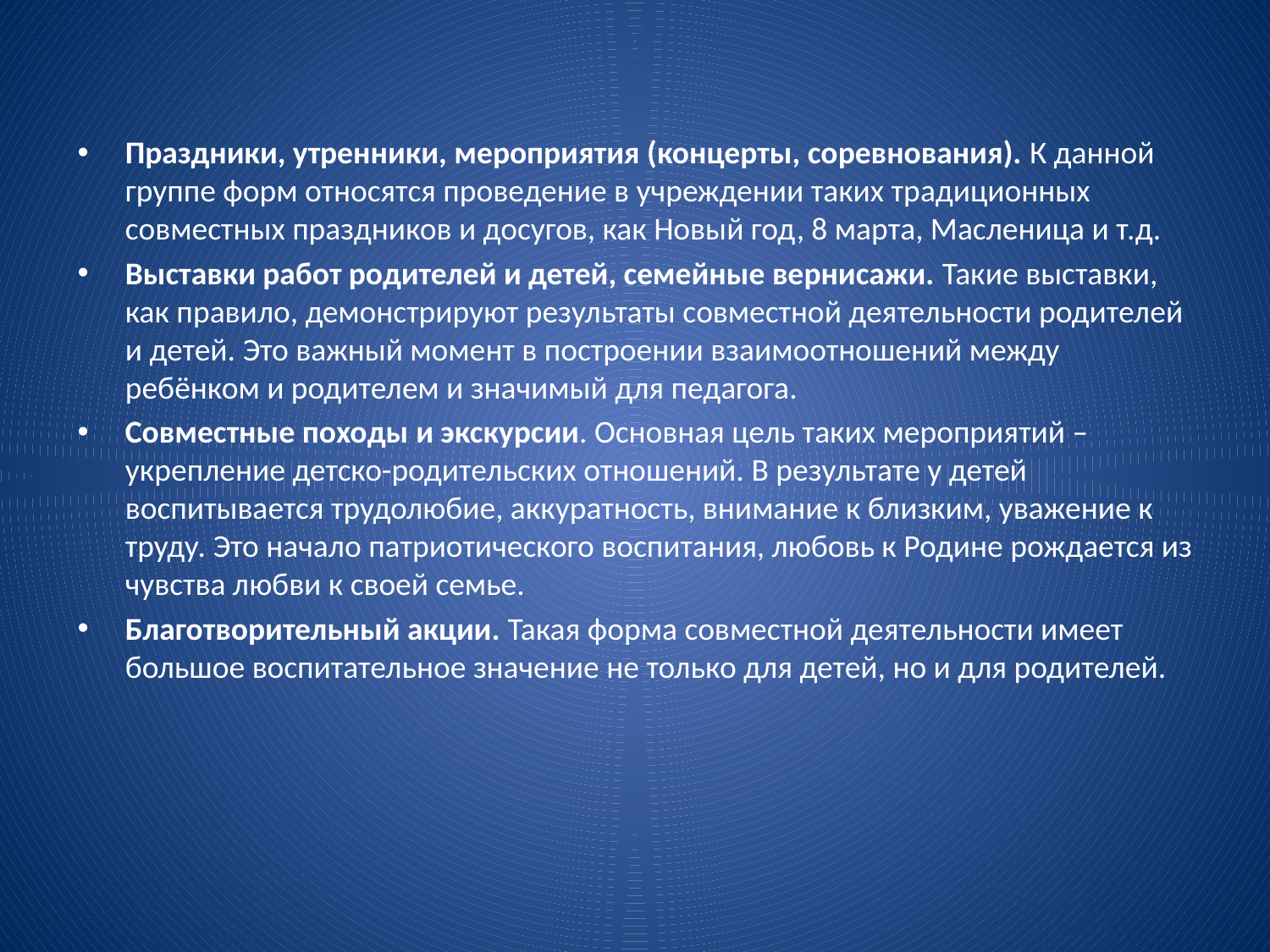

#
Праздники, утренники, мероприятия (концерты, соревнования). К данной группе форм относятся проведение в учреждении таких традиционных совместных праздников и досугов, как Новый год, 8 марта, Масленица и т.д.
Выставки работ родителей и детей, семейные вернисажи. Такие выставки, как правило, демонстрируют результаты совместной деятельности родителей и детей. Это важный момент в построении взаимоотношений между ребёнком и родителем и значимый для педагога.
Совместные походы и экскурсии. Основная цель таких мероприятий – укрепление детско-родительских отношений. В результате у детей воспитывается трудолюбие, аккуратность, внимание к близким, уважение к труду. Это начало патриотического воспитания, любовь к Родине рождается из чувства любви к своей семье.
Благотворительный акции. Такая форма совместной деятельности имеет большое воспитательное значение не только для детей, но и для родителей.